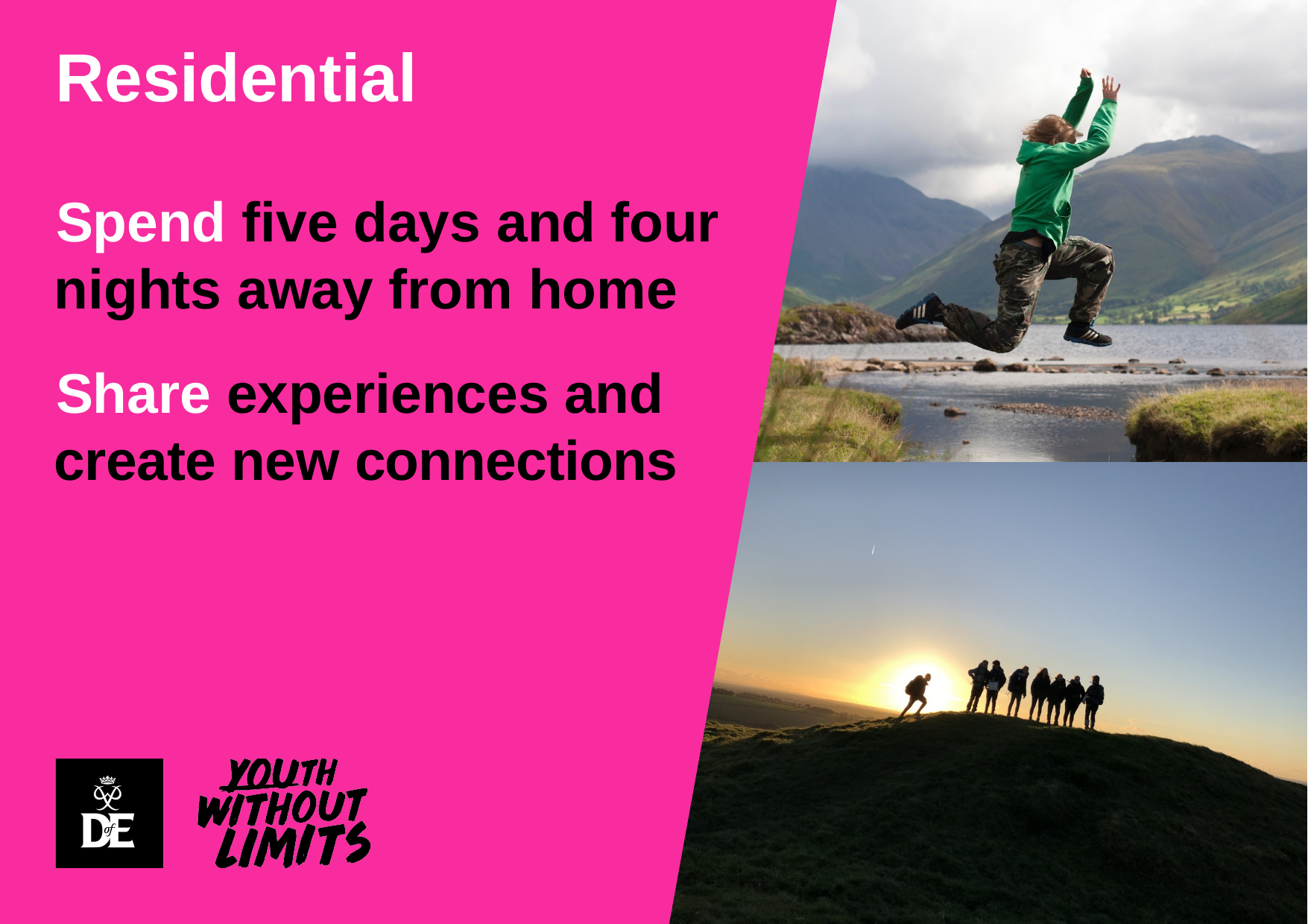

Residential
#
Spend five days and four nights away from home
Share experiences and  create new connections